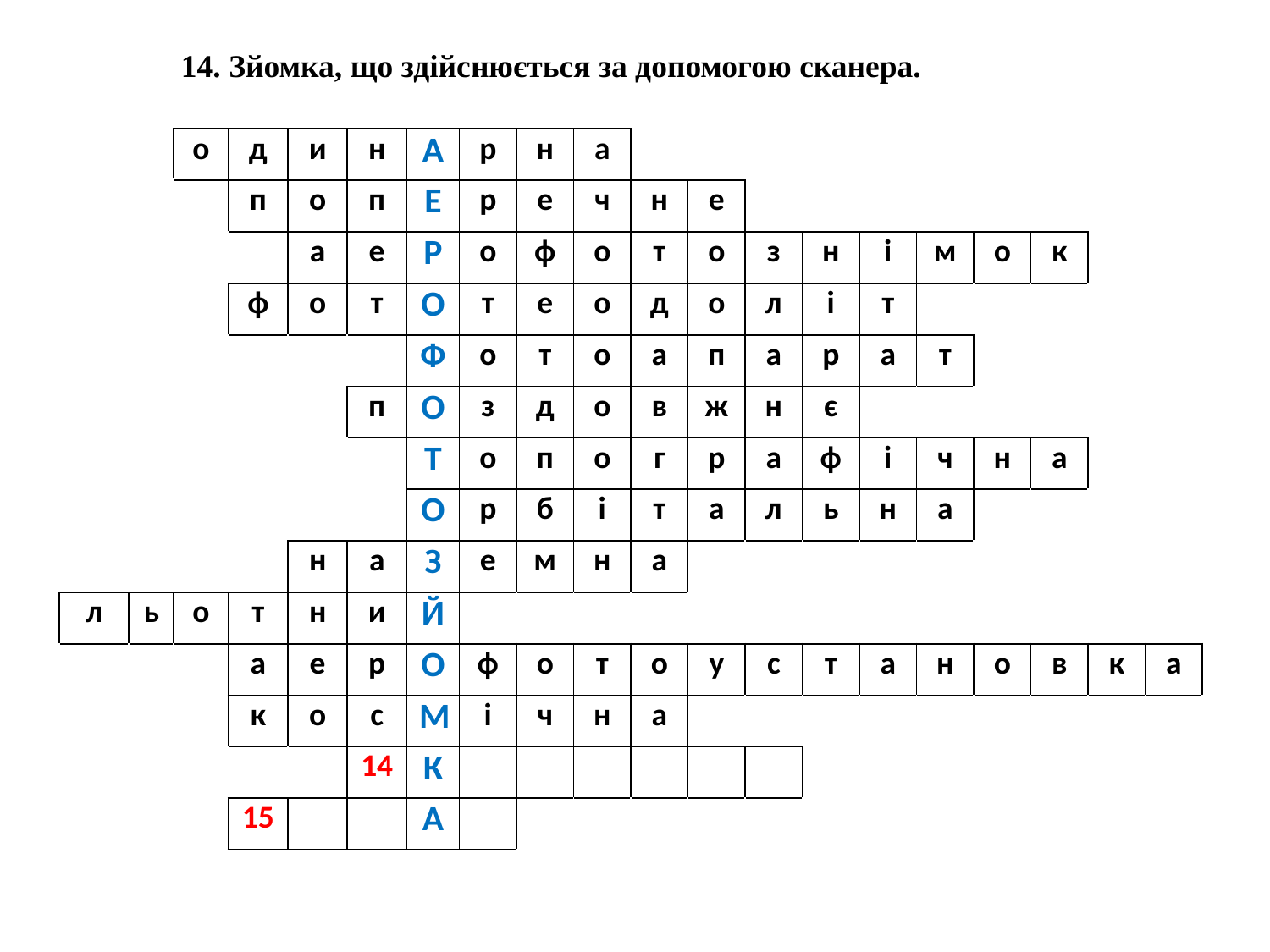

14. Зйомка, що здійснюється за допомогою сканера.
|  |  | о | д | и | н | А | р | н | а |  |  |  |  |  |  |  |  |  |  |
| --- | --- | --- | --- | --- | --- | --- | --- | --- | --- | --- | --- | --- | --- | --- | --- | --- | --- | --- | --- |
|  |  |  | п | о | п | Е | р | е | ч | н | е |  |  |  |  |  |  |  |  |
|  |  |  |  | а | е | Р | о | ф | о | т | о | з | н | і | м | о | к |  |  |
|  |  |  | ф | о | т | О | т | е | о | д | о | л | і | т |  |  |  |  |  |
|  |  |  |  |  |  | Ф | о | т | о | а | п | а | р | а | т |  |  |  |  |
|  |  |  |  |  | п | О | з | д | о | в | ж | н | є |  |  |  |  |  |  |
|  |  |  |  |  |  | Т | о | п | о | г | р | а | ф | і | ч | н | а |  |  |
|  |  |  |  |  |  | О | р | б | і | т | а | л | ь | н | а |  |  |  |  |
|  |  |  |  | н | а | З | е | м | н | а |  |  |  |  |  |  |  |  |  |
| л | ь | о | т | н | и | Й |  |  |  |  |  |  |  |  |  |  |  |  |  |
|  |  |  | а | е | р | О | ф | о | т | о | у | с | т | а | н | о | в | к | а |
|  |  |  | к | о | с | М | і | ч | н | а |  |  |  |  |  |  |  |  |  |
|  |  |  |  |  | 14 | К |  |  |  |  |  |  |  |  |  |  |  |  |  |
|  |  |  | 15 |  |  | А |  |  |  |  |  |  |  |  |  |  |  |  |  |